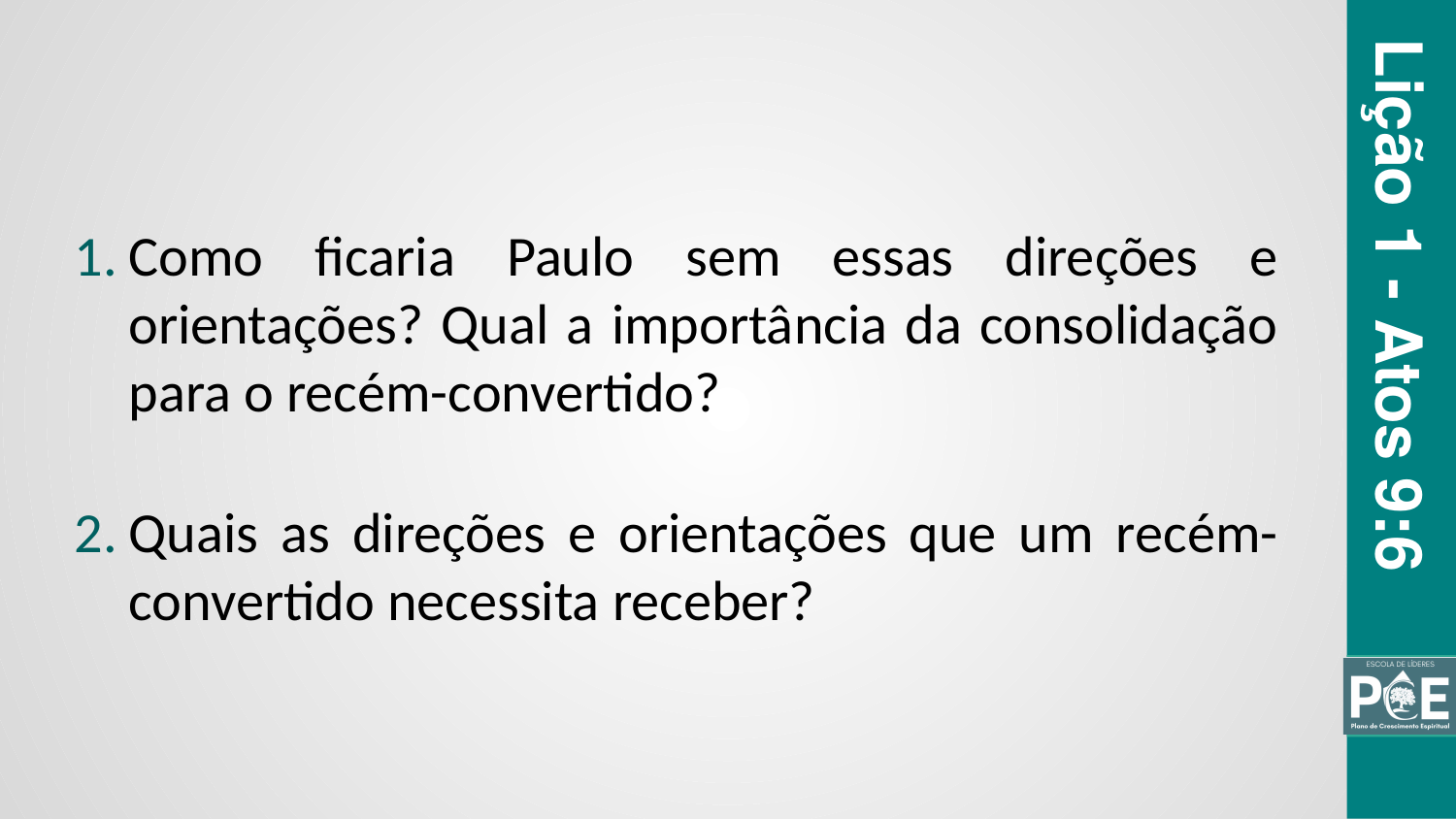

Como ficaria Paulo sem essas direções e orientações? Qual a importância da consolidação para o recém-convertido?
Quais as direções e orientações que um recém-convertido necessita receber?
Lição 1 - Atos 9:6